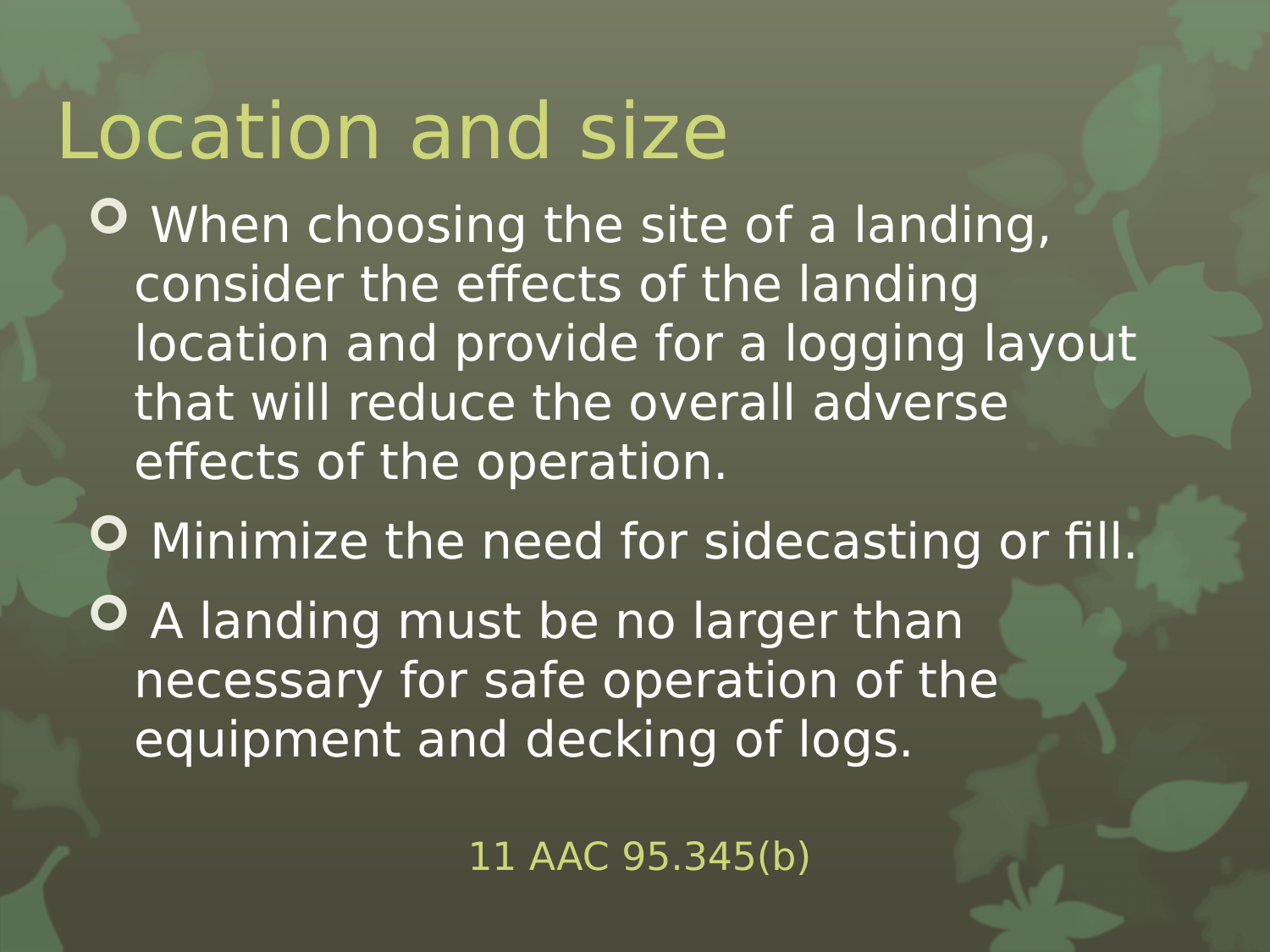

# Location and size
 When choosing the site of a landing, consider the effects of the landing location and provide for a logging layout that will reduce the overall adverse effects of the operation.
 Minimize the need for sidecasting or fill.
 A landing must be no larger than necessary for safe operation of the equipment and decking of logs.
											11 AAC 95.345(b)